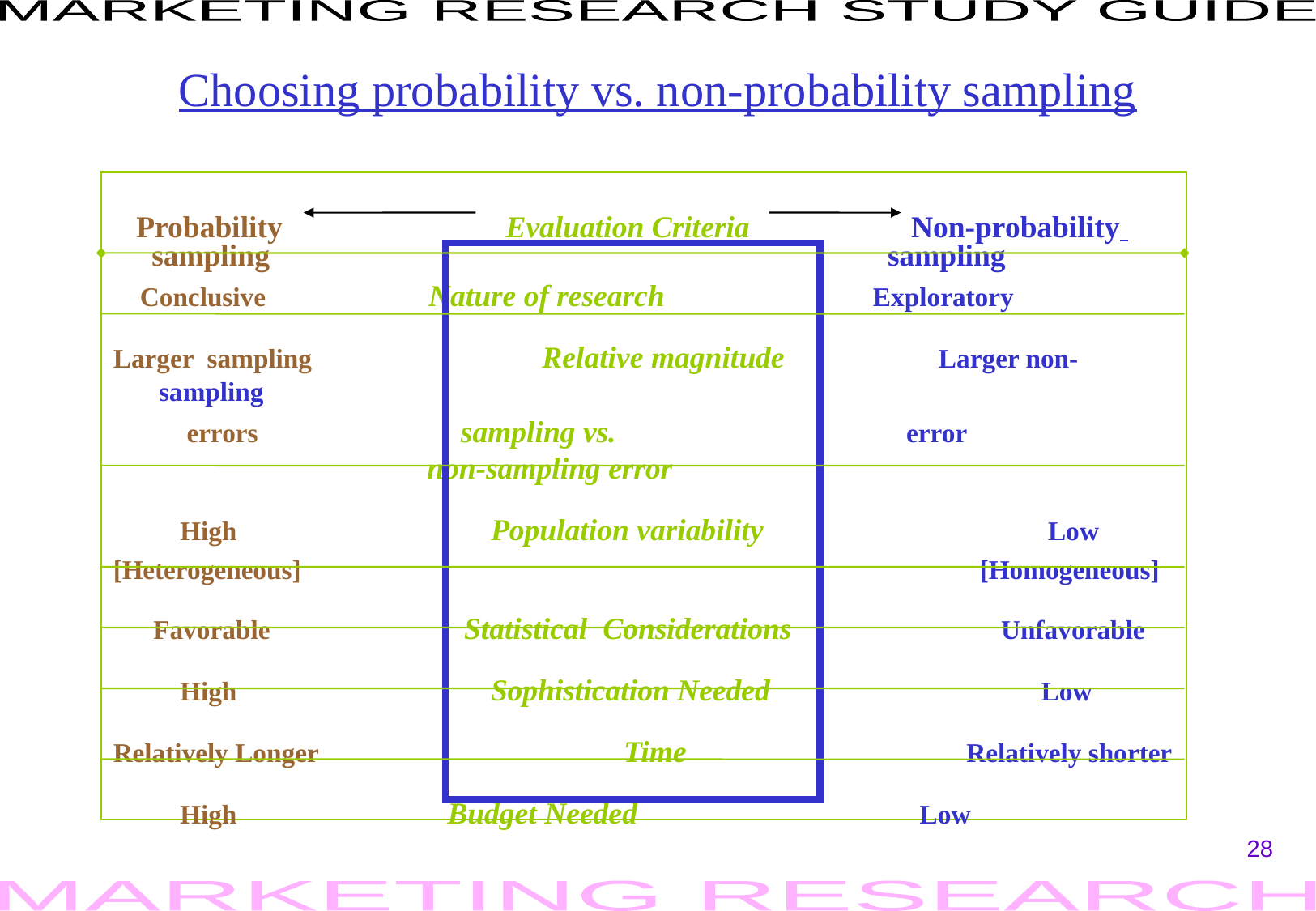

# Choosing probability vs. non-probability sampling

   Probability                             Evaluation Criteria                     Non-probability
     sampling						sampling
    Conclusive		    Nature of research       	                Exploratory

Larger  sampling	                     Relative magnitude                       Larger non-sampling
           errors 	                           sampling vs.               	                     error 		 	                      non-sampling error

          High                                      Population variability    	                        Low
[Heterogeneous]				                                [Homogeneous]

      Favorable                             Statistical  Considerations	                 Unfavorable

          High                                      Sophistication Needed	                       Low

Relatively Longer		               Time	                              Relatively shorter

          High 	                         Budget Needed		                       Low